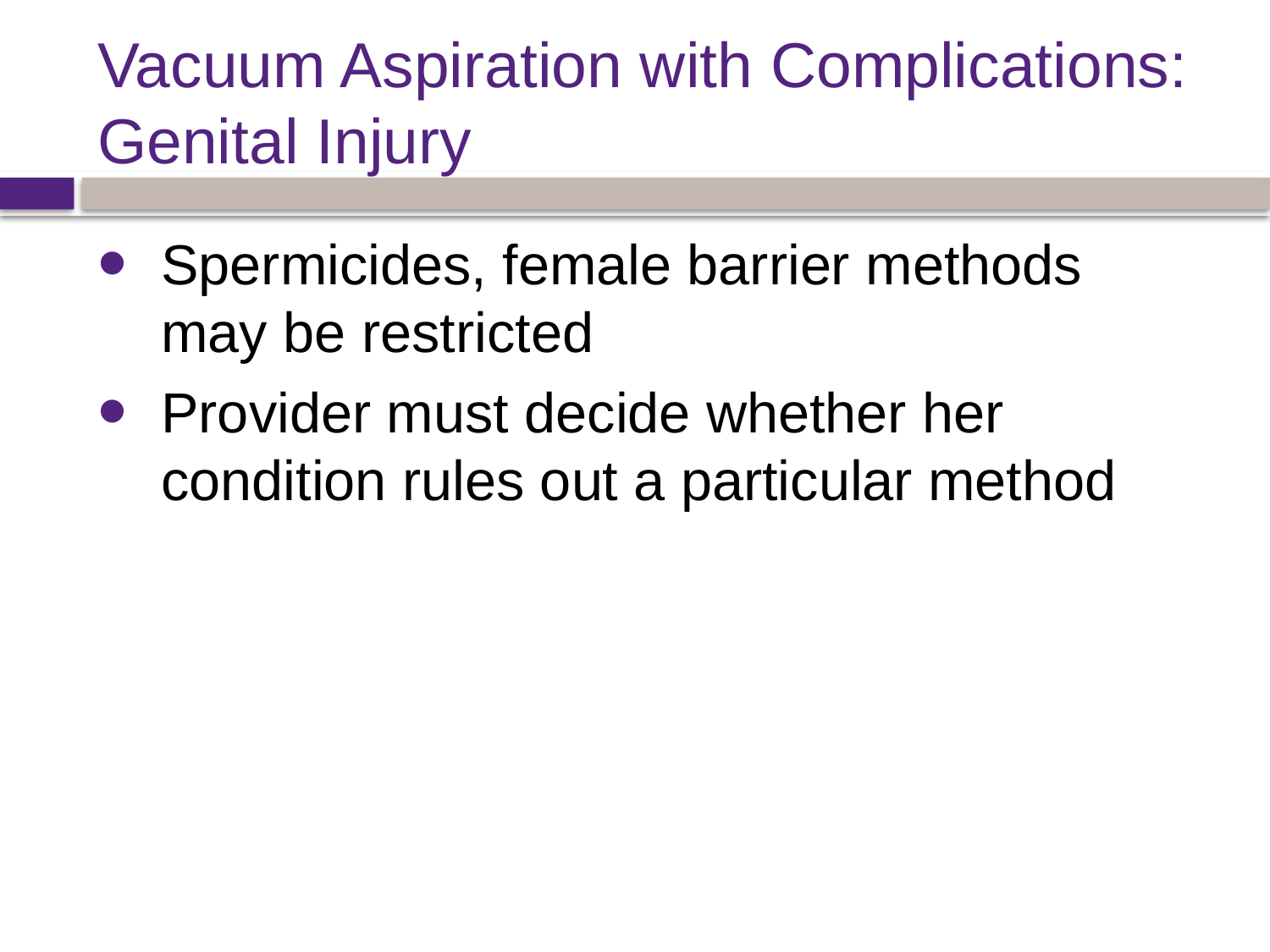

# Vacuum Aspiration with Complications: Genital Injury
Spermicides, female barrier methods may be restricted
Provider must decide whether her condition rules out a particular method